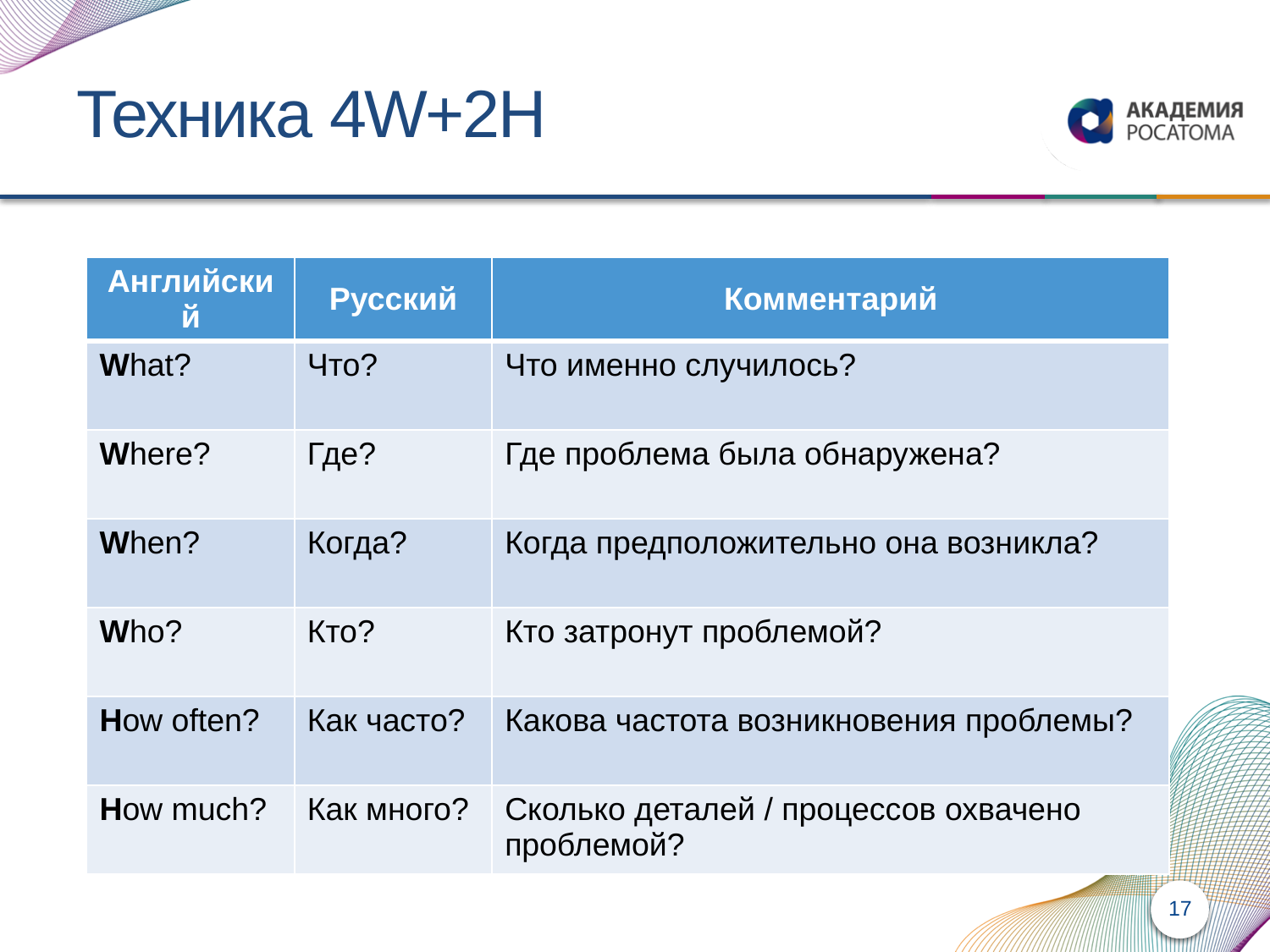

# Техника 4W+2H
| Английский | Русский | Комментарий |
| --- | --- | --- |
| What? | Что? | Что именно случилось? |
| Where? | Где? | Где проблема была обнаружена? |
| When? | Когда? | Когда предположительно она возникла? |
| Who? | Кто? | Кто затронут проблемой? |
| How often? | Как часто? | Какова частота возникновения проблемы? |
| How much? | Как много? | Сколько деталей / процессов охвачено проблемой? |
17